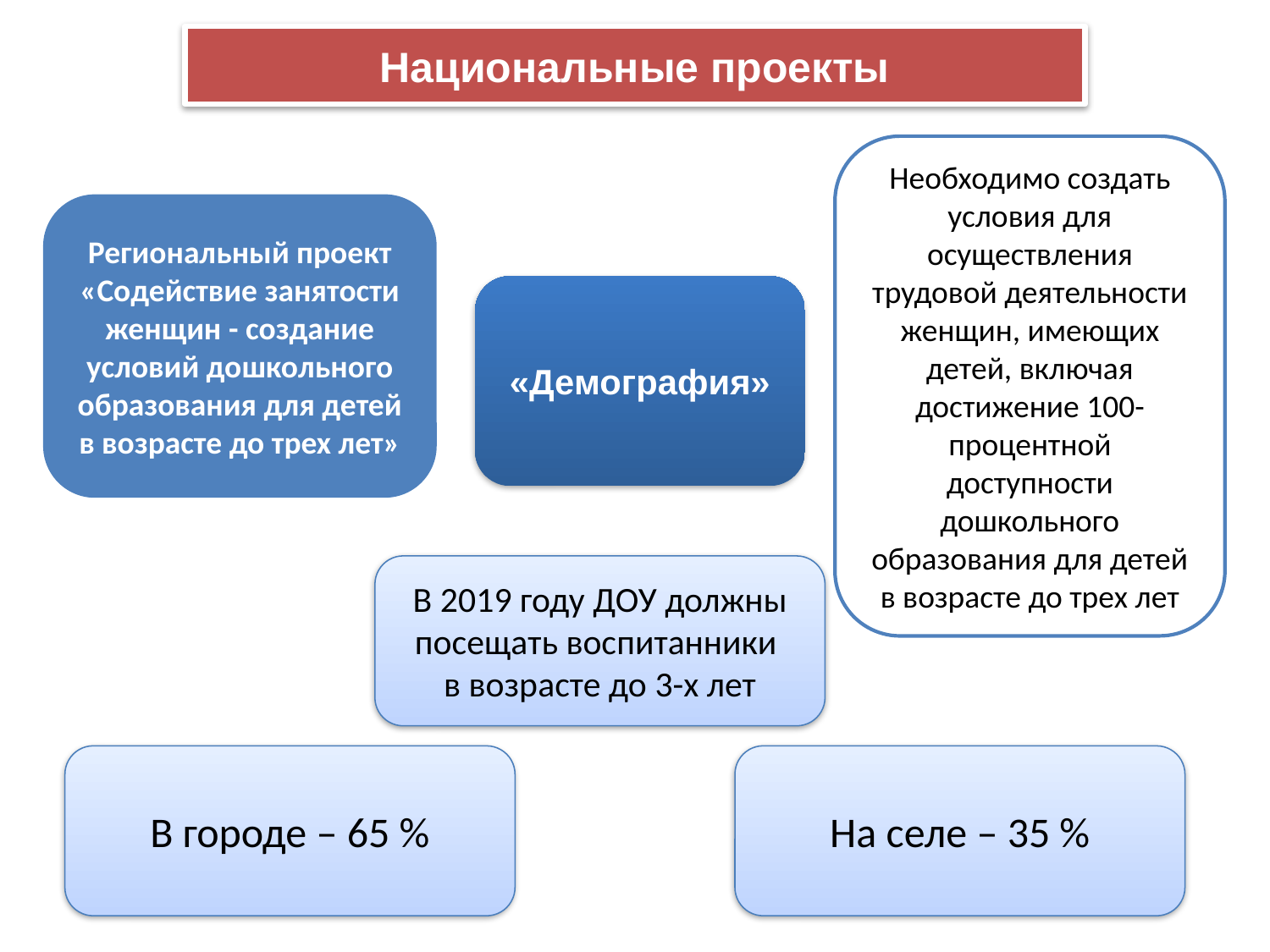

Национальные проекты
Необходимо создать условия для осуществления трудовой деятельности женщин, имеющих детей, включая достижение 100-процентной доступности дошкольного образования для детей в возрасте до трех лет
Региональный проект «Содействие занятости женщин - создание условий дошкольного образования для детей в возрасте до трех лет»
«Демография»
В 2019 году ДОУ должны посещать воспитанники
в возрасте до 3-х лет
В городе – 65 %
На селе – 35 %